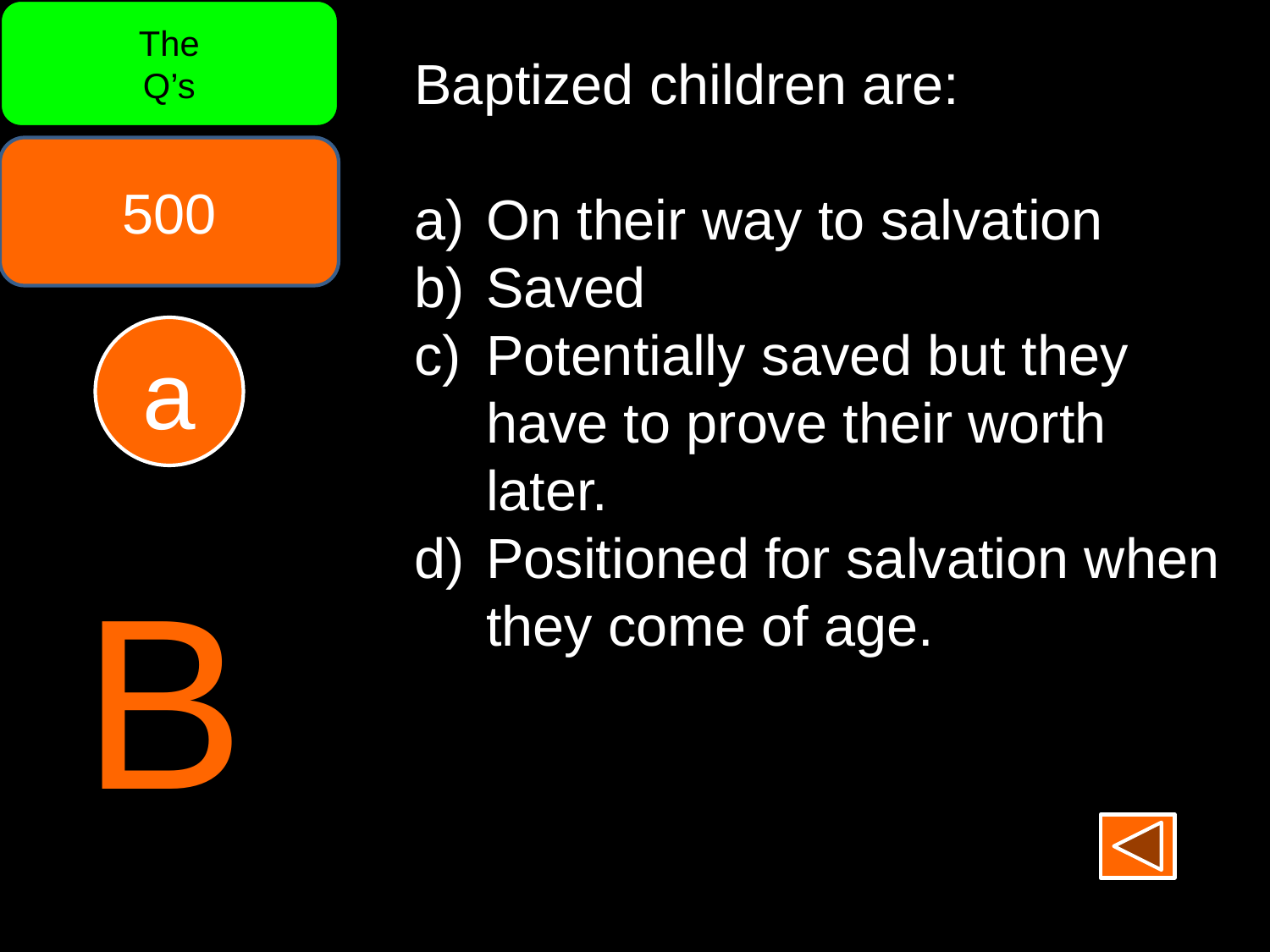

The
Q’s
Baptized children are:

On their way to salvation
Saved
Potentially saved but they have to prove their worth later.
Positioned for salvation when they come of age.
500
a
B